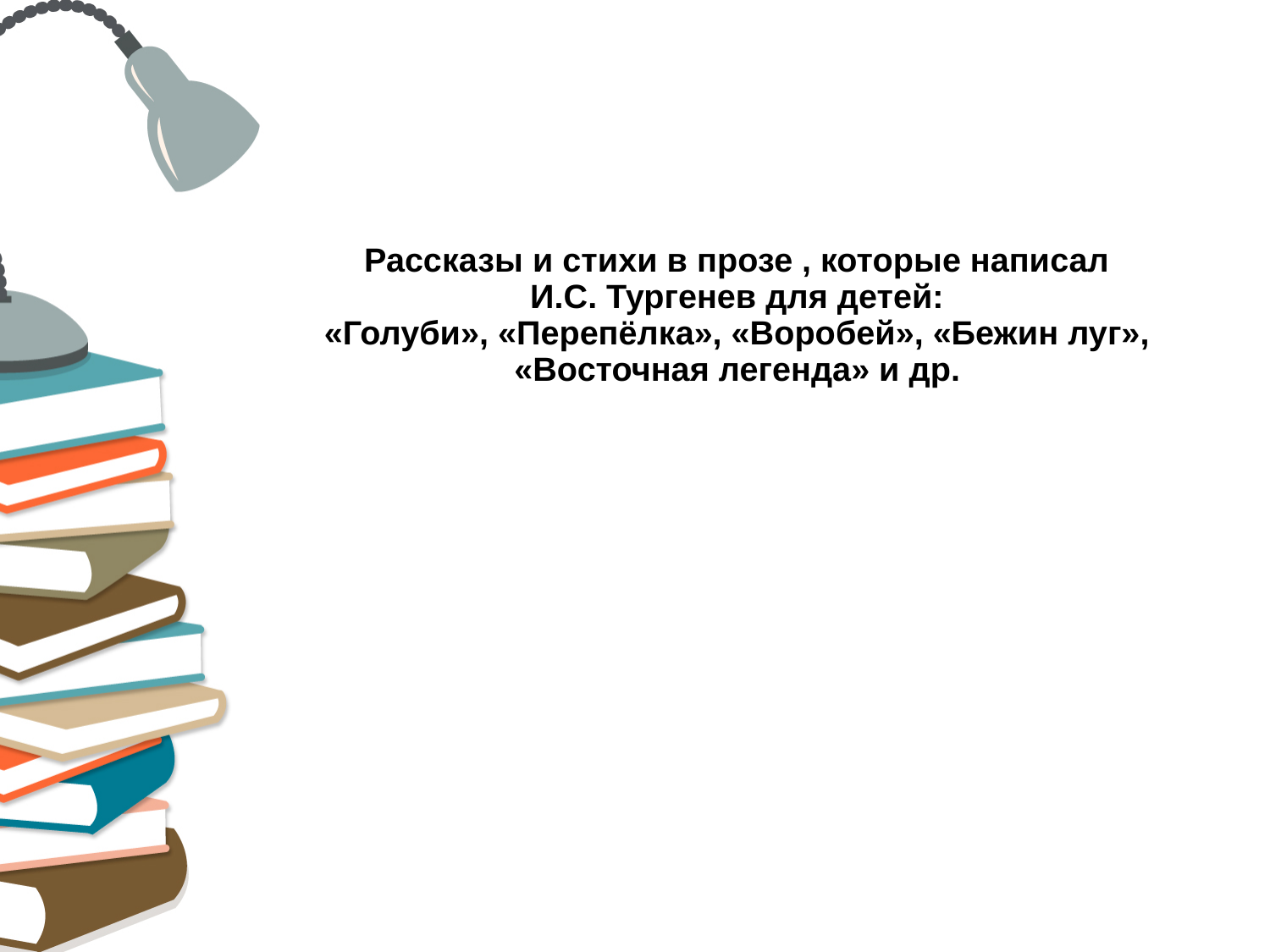

# Рассказы и стихи в прозе , которые написал И.С. Тургенев для детей: «Голуби», «Перепёлка», «Воробей», «Бежин луг», «Восточная легенда» и др.